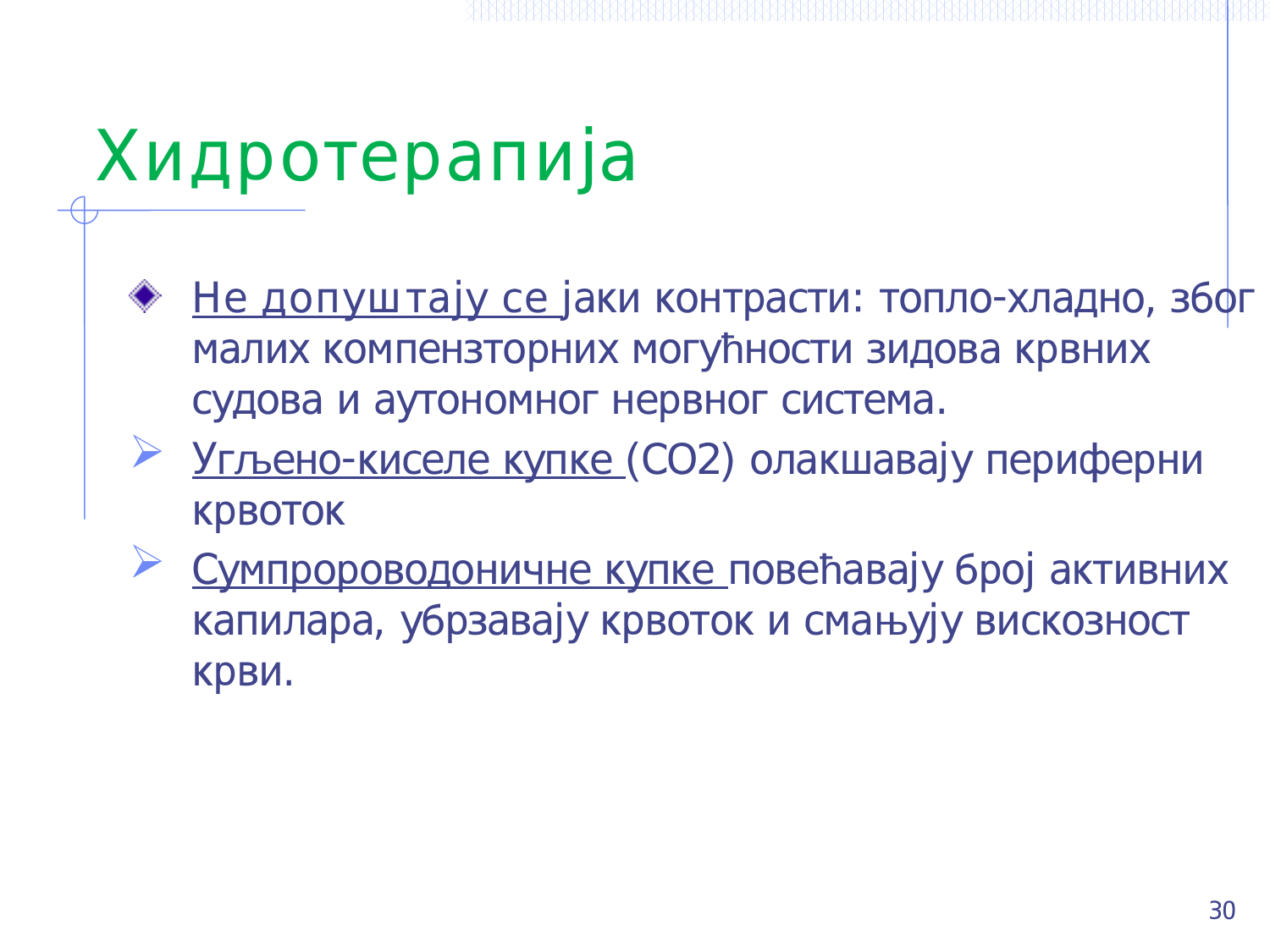

# Хидротерапија
Не допуштају се јаки контрасти: топло-хладно, због малих компензторних могућности зидова крвних судова и аутономног нервног система.
Угљено-киселе купке (CO2) олакшавају периферни крвоток
Сумпророводоничне купке повећавају број активних капилара, убрзавају крвоток и смањују вискозност крви.
30